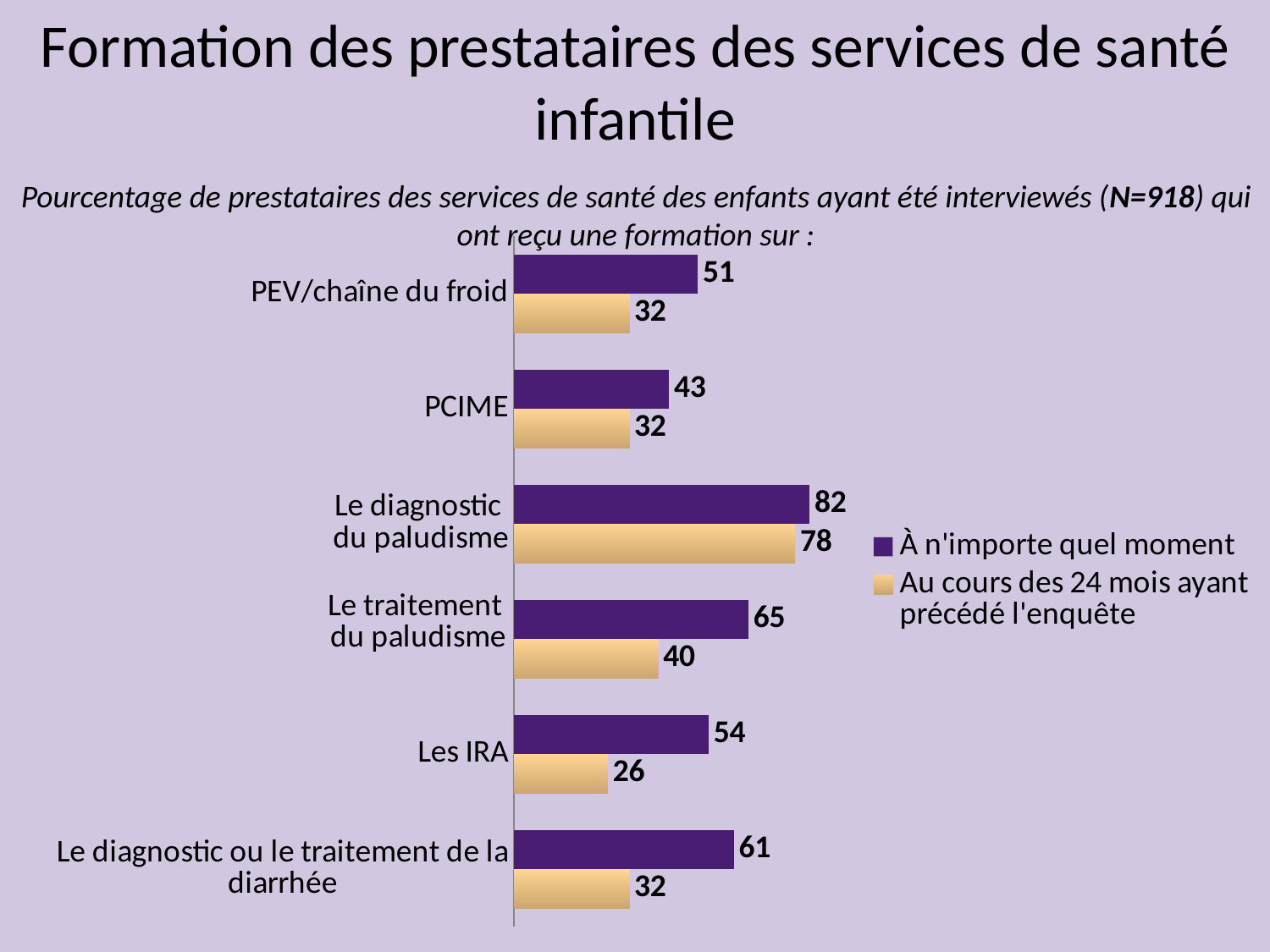

Formation des prestataires des services de santé infantile
Pourcentage de prestataires des services de santé des enfants ayant été interviewés (N=918) qui ont reçu une formation sur :

### Chart

| Category | Au cours des 24 mois ayant précédé l'enquête | À n'importe quel moment |
|---|---|---|
| Le diagnostic ou le traitement de la diarrhée | 32.0 | 61.0 |
| Les IRA | 26.0 | 54.0 |
| Le traitement
du paludisme
 | 40.0 | 65.0 |
| Le diagnostic
du paludisme | 78.0 | 82.0 |
| PCIME | 32.0 | 43.0 |
| PEV/chaîne du froid | 32.0 | 51.0 |